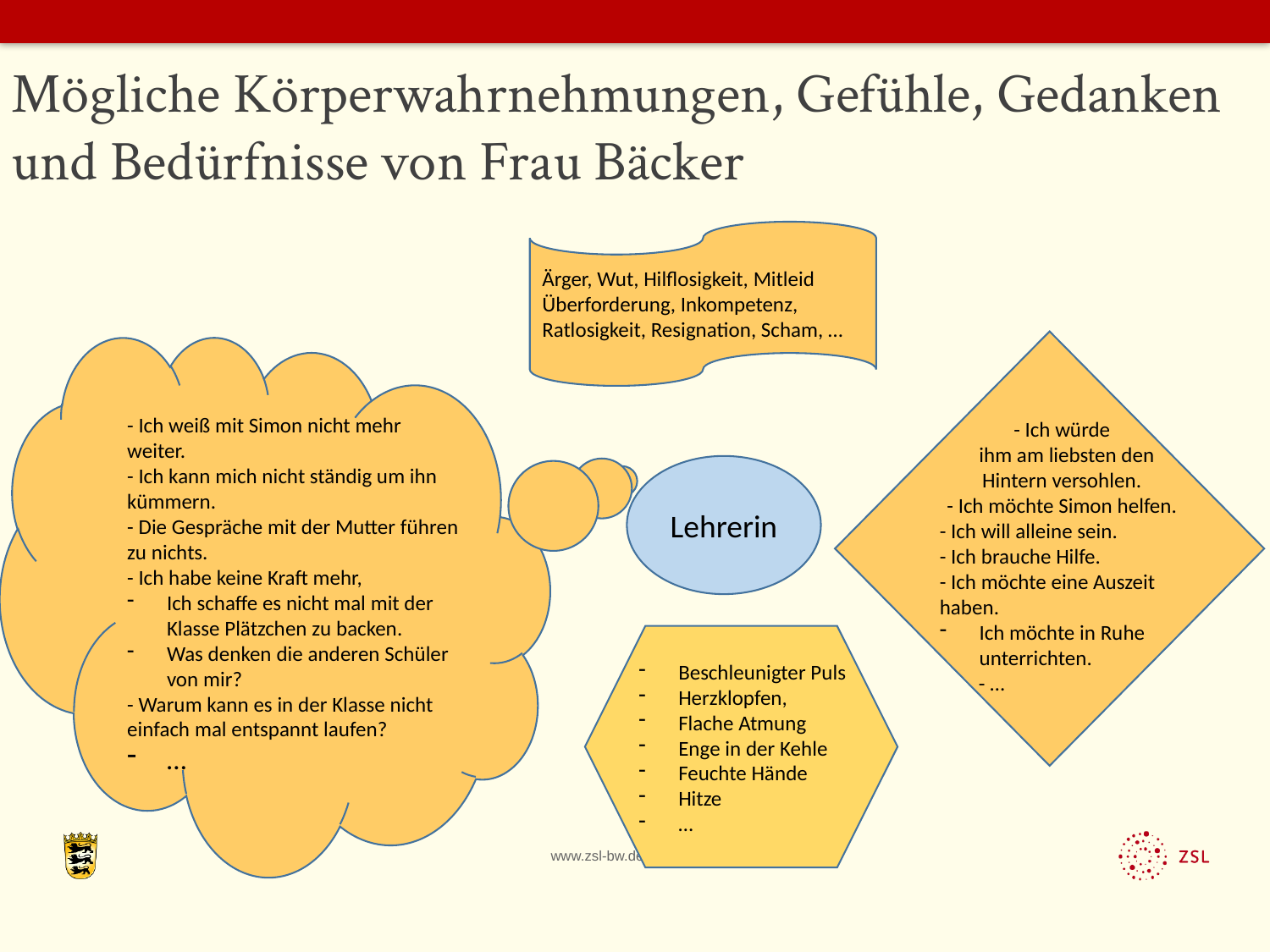

# Mögliche Körperwahrnehmungen, Gefühle, Gedanken und Bedürfnisse von Frau Bäcker
Ärger, Wut, Hilflosigkeit, Mitleid Überforderung, Inkompetenz, Ratlosigkeit, Resignation, Scham, …

- Ich würde
   ihm am liebsten den
Hintern versohlen.
- Ich möchte Simon helfen.
- Ich will alleine sein.
- Ich brauche Hilfe.
- Ich möchte eine Auszeit haben.
Ich möchte in Ruhe unterrichten.
        - …

- Ich weiß mit Simon nicht mehr weiter.
- Ich kann mich nicht ständig um ihn kümmern.
- Die Gespräche mit der Mutter führen zu nichts.
- Ich habe keine Kraft mehr,
Ich schaffe es nicht mal mit der Klasse Plätzchen zu backen.
Was denken die anderen Schüler von mir?
- Warum kann es in der Klasse nicht einfach mal entspannt laufen?
…

Lehrerin

Beschleunigter Puls
Herzklopfen,
Flache Atmung
Enge in der Kehle
Feuchte Hände
Hitze
…